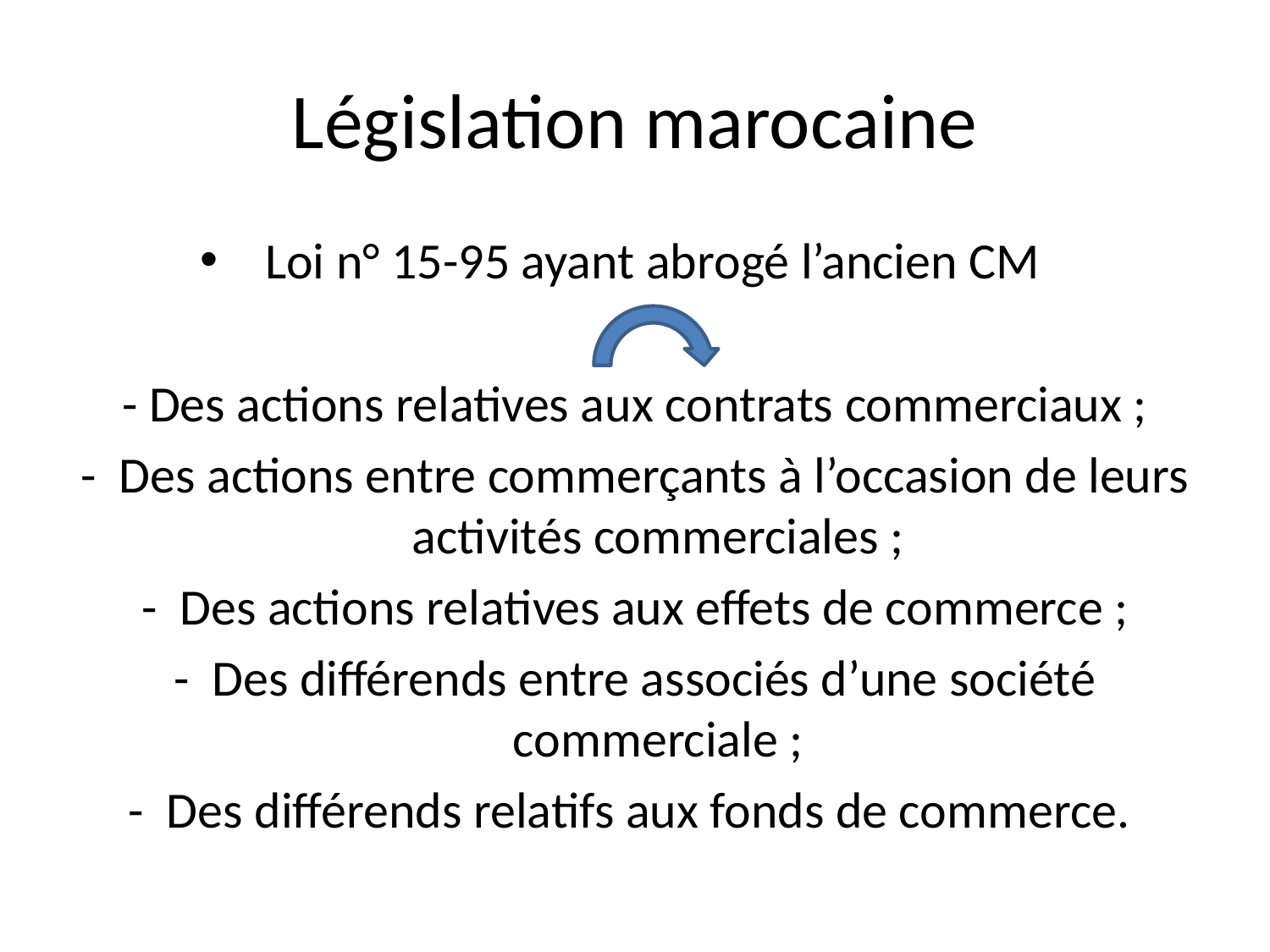

# Législation marocaine
Loi n° 15-95 ayant abrogé l’ancien CM

- Des actions relatives aux contrats commerciaux ;
-  Des actions entre commerçants à l’occasion de leurs activités commerciales ;
-  Des actions relatives aux effets de commerce ;
-  Des différends entre associés d’une société commerciale ;
-  Des différends relatifs aux fonds de commerce.